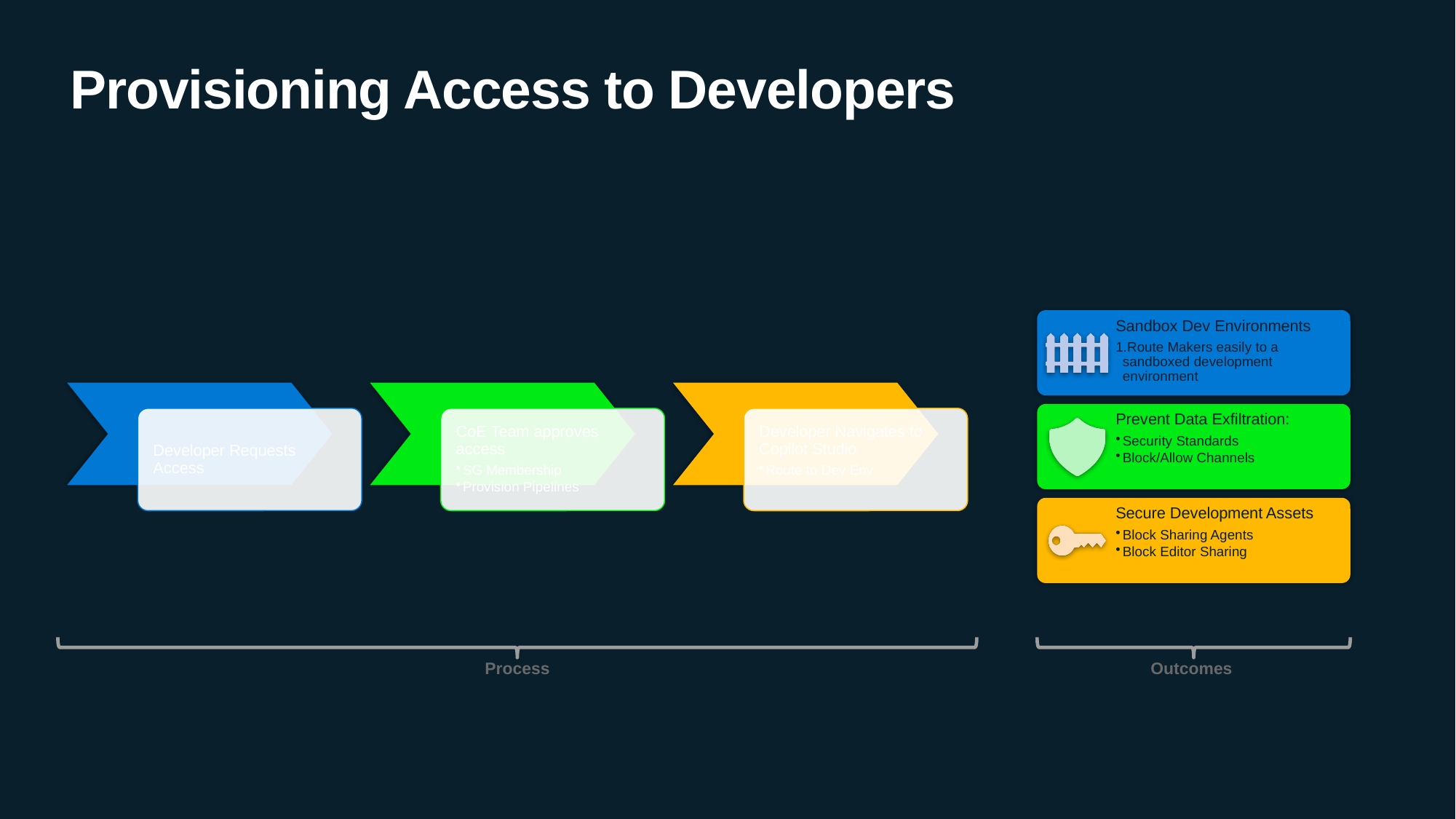

# Provisioning Access to Developers

Sandbox Dev Environments
Route Makers easily to a sandboxed development environment
Prevent Data Exfiltration:
Security Standards
Block/Allow Channels
Secure Development Assets
Block Sharing Agents
Block Editor Sharing
Developer Requests Access
CoE Team approves access
SG Membership
Provision Pipelines
Developer Navigates to Copilot Studio
Route to Dev Env

Process
Outcomes